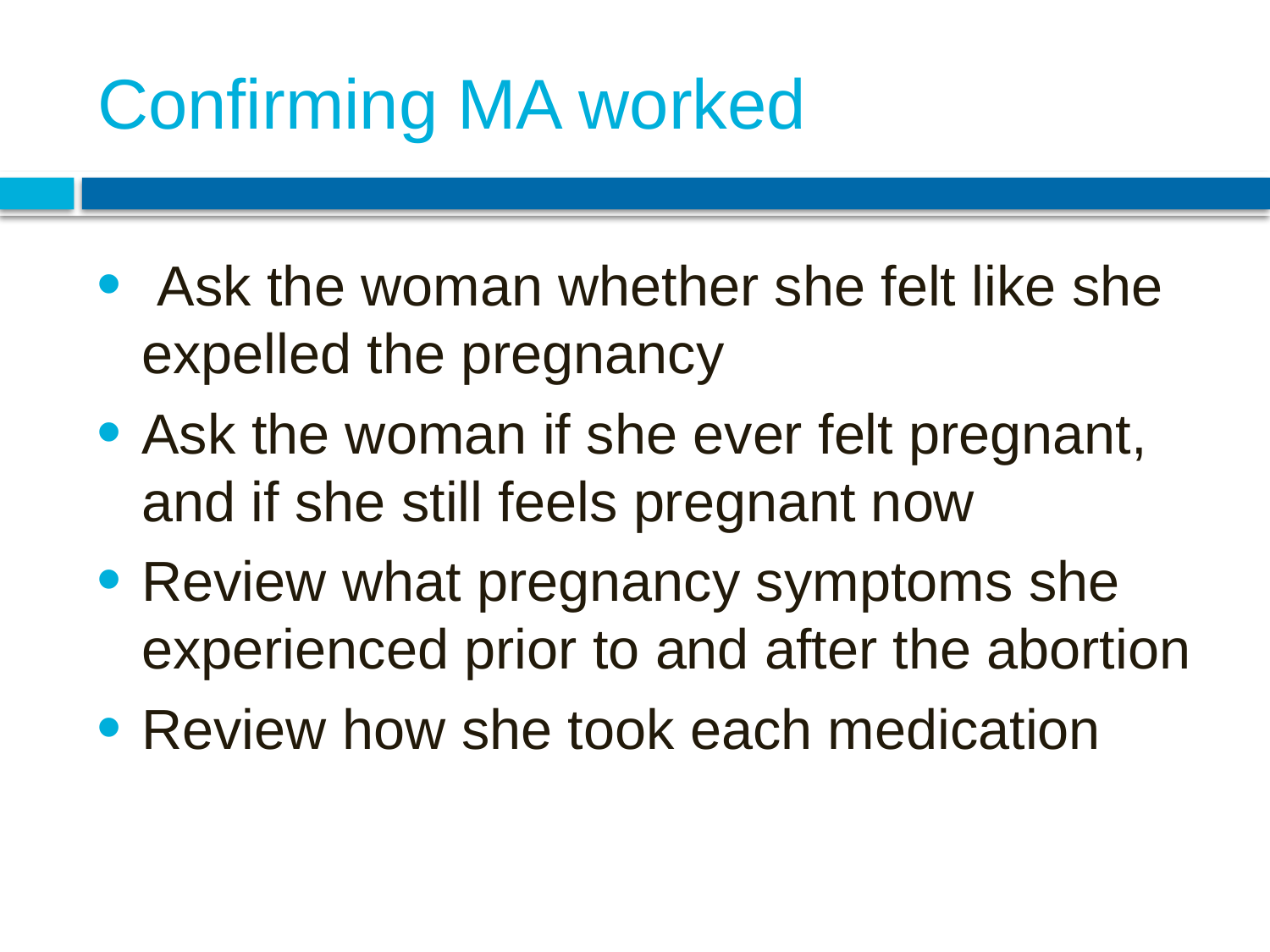

# Confirming MA worked
 Ask the woman whether she felt like she expelled the pregnancy
Ask the woman if she ever felt pregnant, and if she still feels pregnant now
Review what pregnancy symptoms she experienced prior to and after the abortion
Review how she took each medication